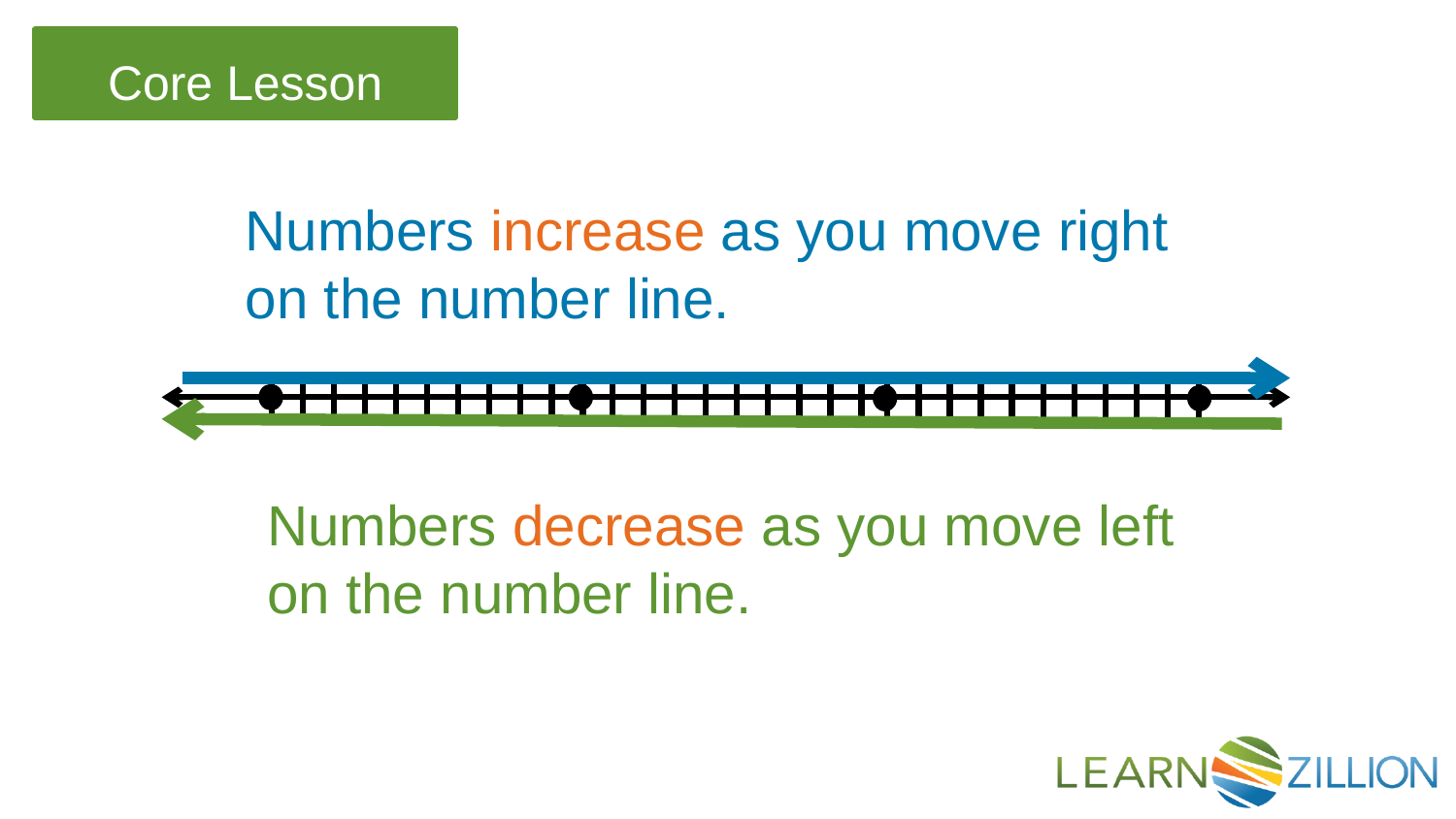

Numbers increase as you move right on the number line.

Numbers decrease as you move left on the number line.